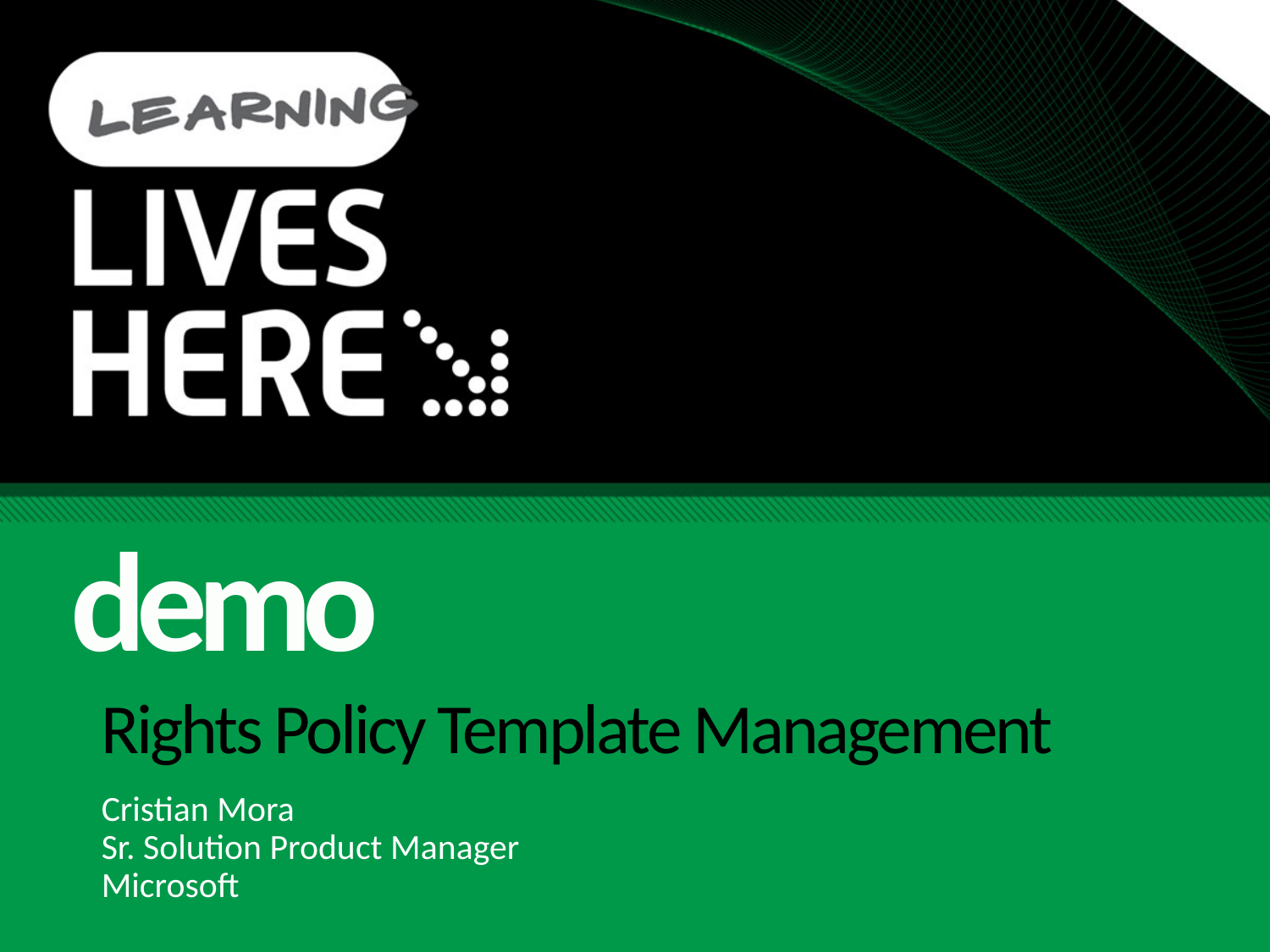

demo
# Rights Policy Template Management
Cristian Mora
Sr. Solution Product Manager
Microsoft